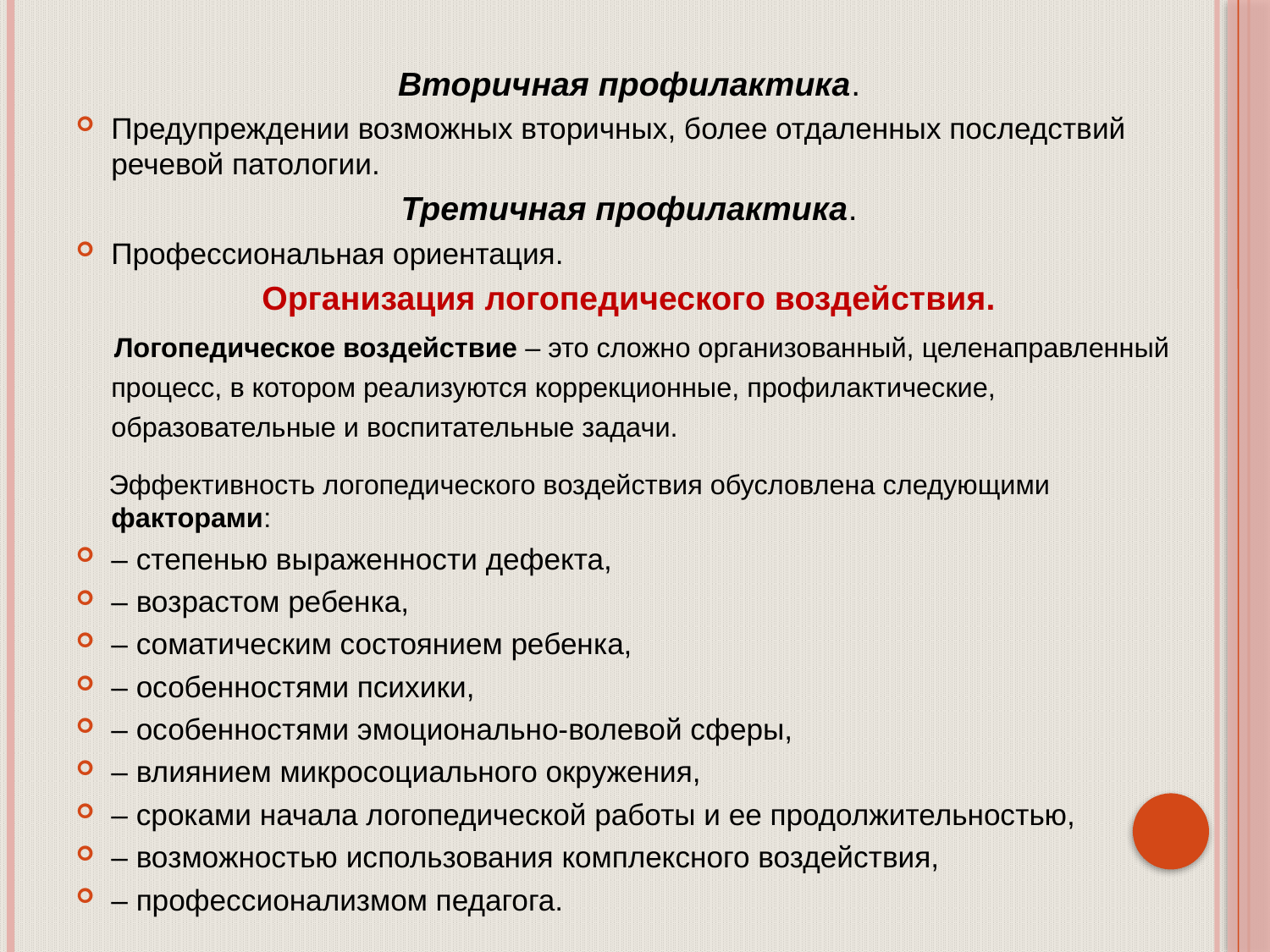

Вторичная профилактика.
Предупреждении возможных вторичных, более отдаленных последствий речевой патологии.
Третичная профилактика.
Профессиональная ориентация.
Организация логопедического воздействия.
     Логопедическое воздействие – это сложно организованный, целенаправленный процесс, в котором реализуются коррекционные, профилактические, образовательные и воспитательные задачи.

             Эффективность логопедического воздействия обусловлена следующими факторами:
– степенью выраженности дефекта,
– возрастом ребенка,
– соматическим состоянием ребенка,
– особенностями психики,
– особенностями эмоционально-волевой сферы,
– влиянием микросоциального окружения,
– сроками начала логопедической работы и ее продолжительностью,
– возможностью использования комплексного воздействия,
– профессионализмом педагога.